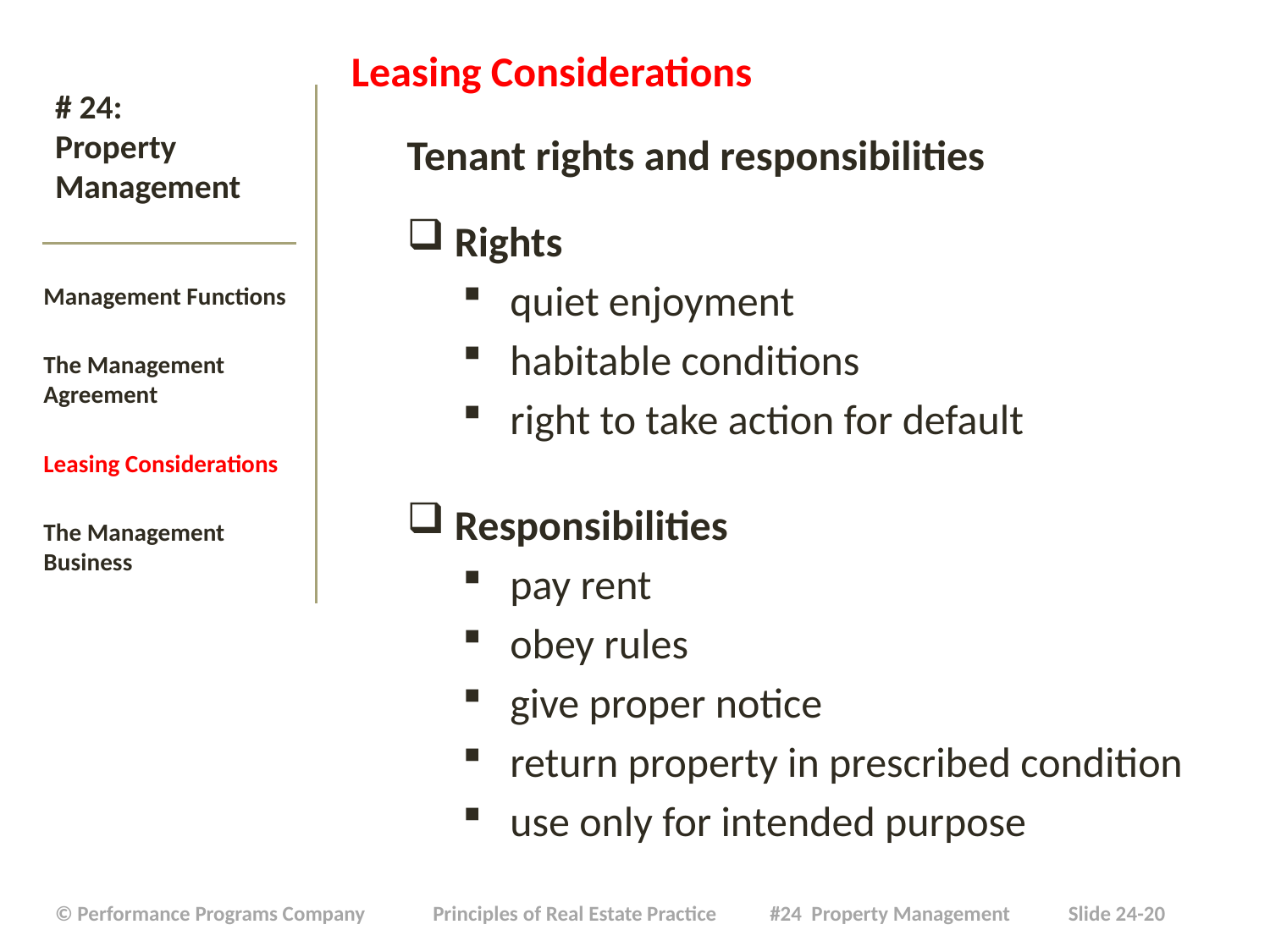

Leasing Considerations

Tenant rights and responsibilities

Rights
quiet enjoyment
habitable conditions
right to take action for default

Responsibilities
pay rent
obey rules
give proper notice
return property in prescribed condition
use only for intended purpose

# # 24: Property Management

Management Functions

The Management Agreement

Leasing Considerations

The Management Business

| © Performance Programs Company Principles of Real Estate Practice #24 Property Management Slide 24-20 |
| --- |